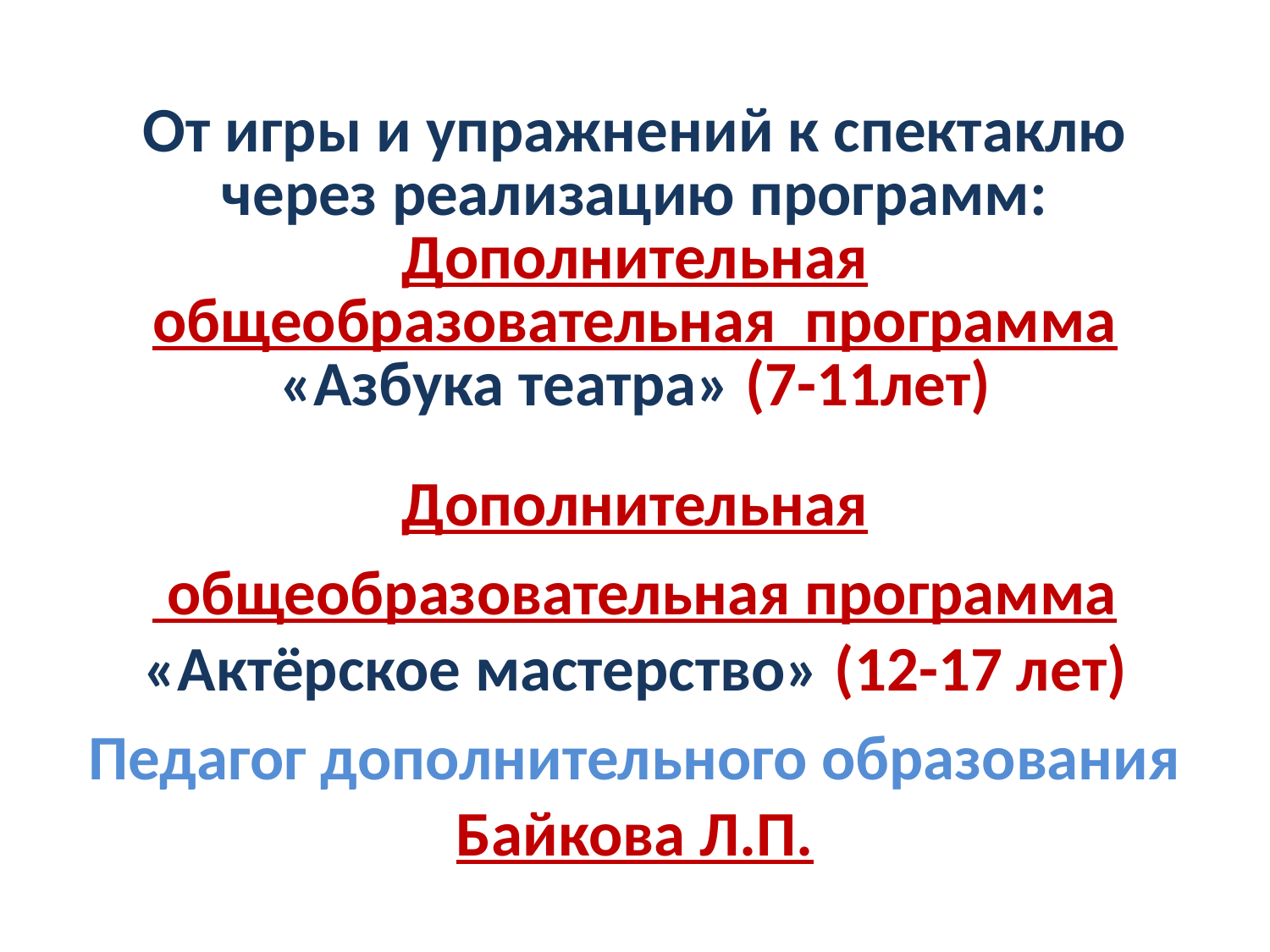

# От игры и упражнений к спектаклю через реализацию программ: Дополнительная общеобразовательная  программа «Азбука театра» (7-11лет)
Дополнительная
 общеобразовательная программа «Актёрское мастерство» (12-17 лет)
Педагог дополнительного образования Байкова Л.П.